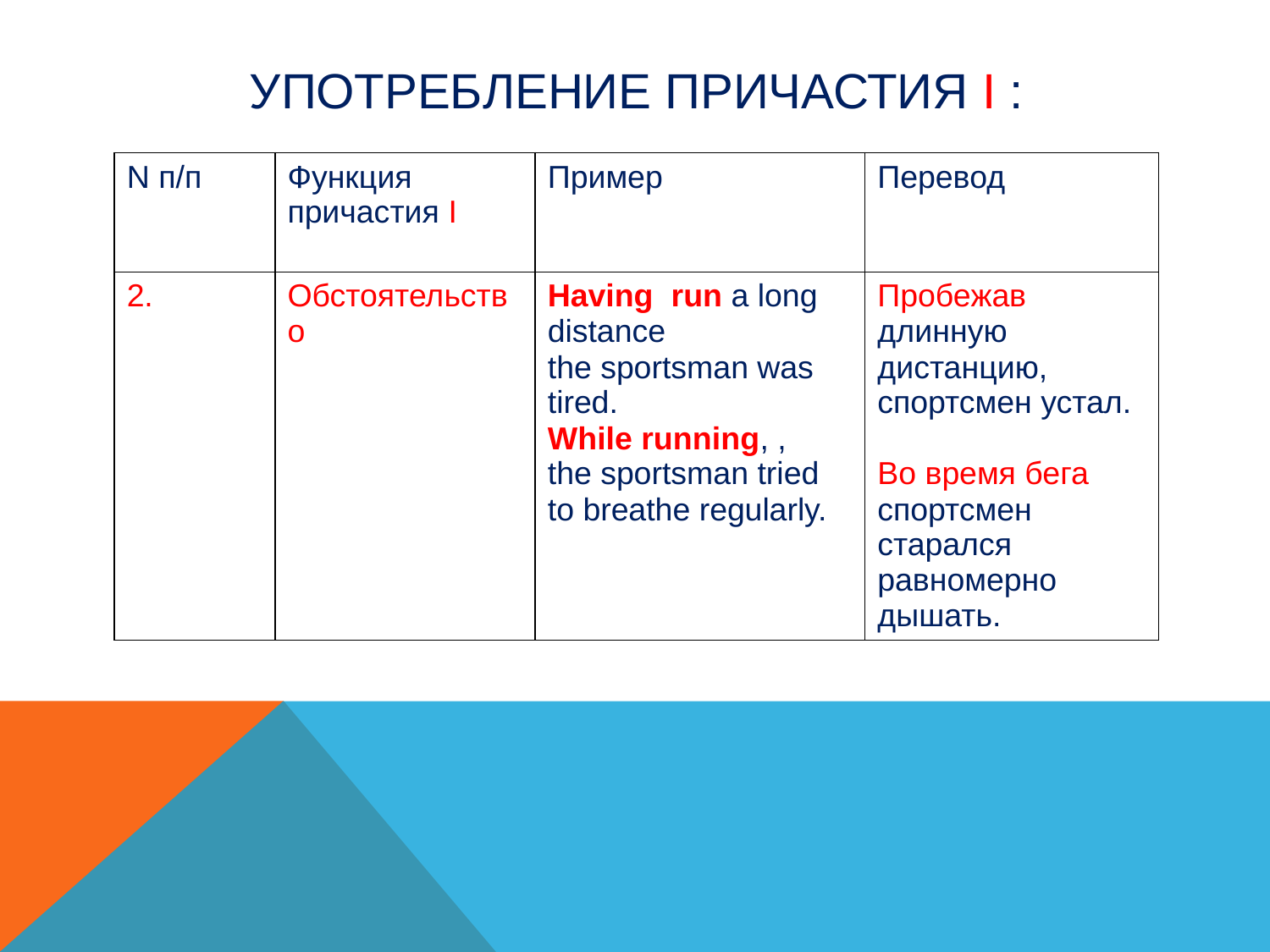

# Употребление Причастия I :
| N п/п | Функция причастия I | Пример | Перевод |
| --- | --- | --- | --- |
| 2. | Обстоятельство | Having run a long distance the sportsman was tired. While running, , the sportsman tried to breathe regularly. | Пробежав длинную дистанцию, спортсмен устал. Во время бега спортсмен старался равномерно дышать. |